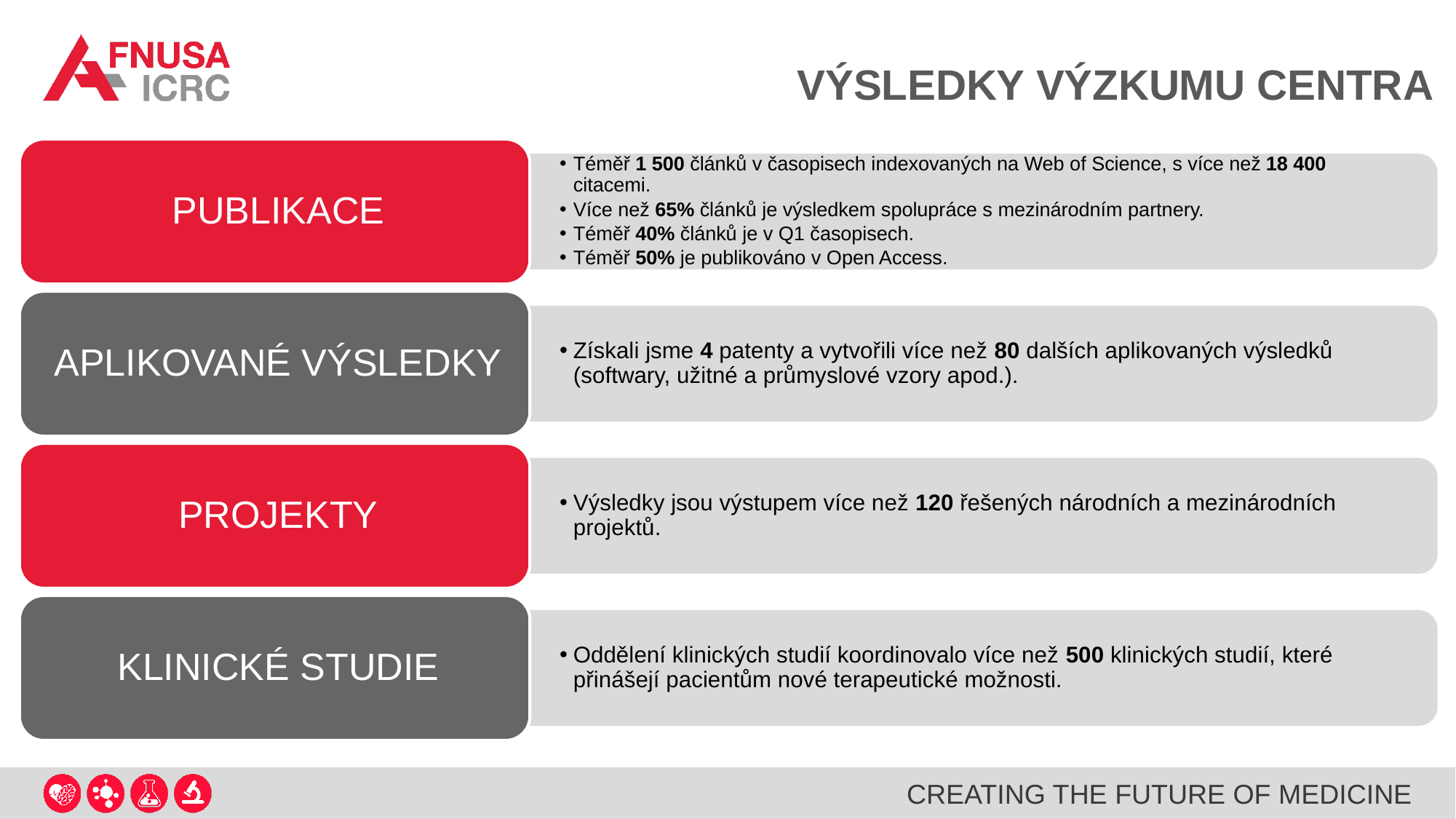

# VÝSLEDKY VÝZKUMU CENTRA
Téměř 1 500 článků v časopisech indexovaných na Web of Science, s více než 18 400 citacemi.
Více než 65% článků je výsledkem spolupráce s mezinárodním partnery.
Téměř 40% článků je v Q1 časopisech.
Téměř 50% je publikováno v Open Access.
PUBLIKACE
Získali jsme 4 patenty a vytvořili více než 80 dalších aplikovaných výsledků (softwary, užitné a průmyslové vzory apod.).
APLIKOVANÉ VÝSLEDKY
Výsledky jsou výstupem více než 120 řešených národních a mezinárodních projektů.
PROJEKTY
Oddělení klinických studií koordinovalo více než 500 klinických studií, které přinášejí pacientům nové terapeutické možnosti.
KLINICKÉ STUDIE